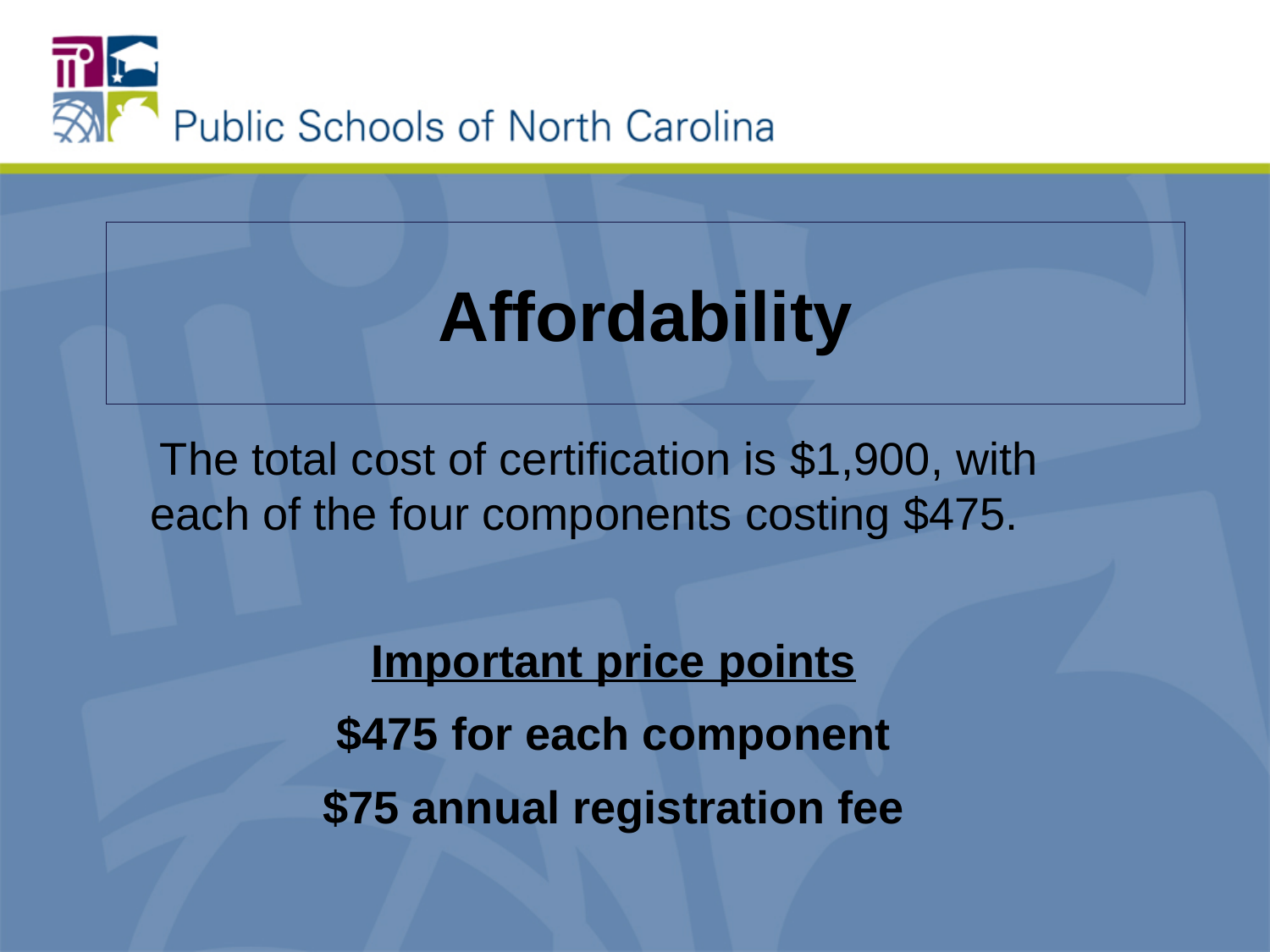

# Affordability
 The total cost of certification is $1,900, with each of the four components costing $475.

Important price points
$475 for each component
$75 annual registration fee